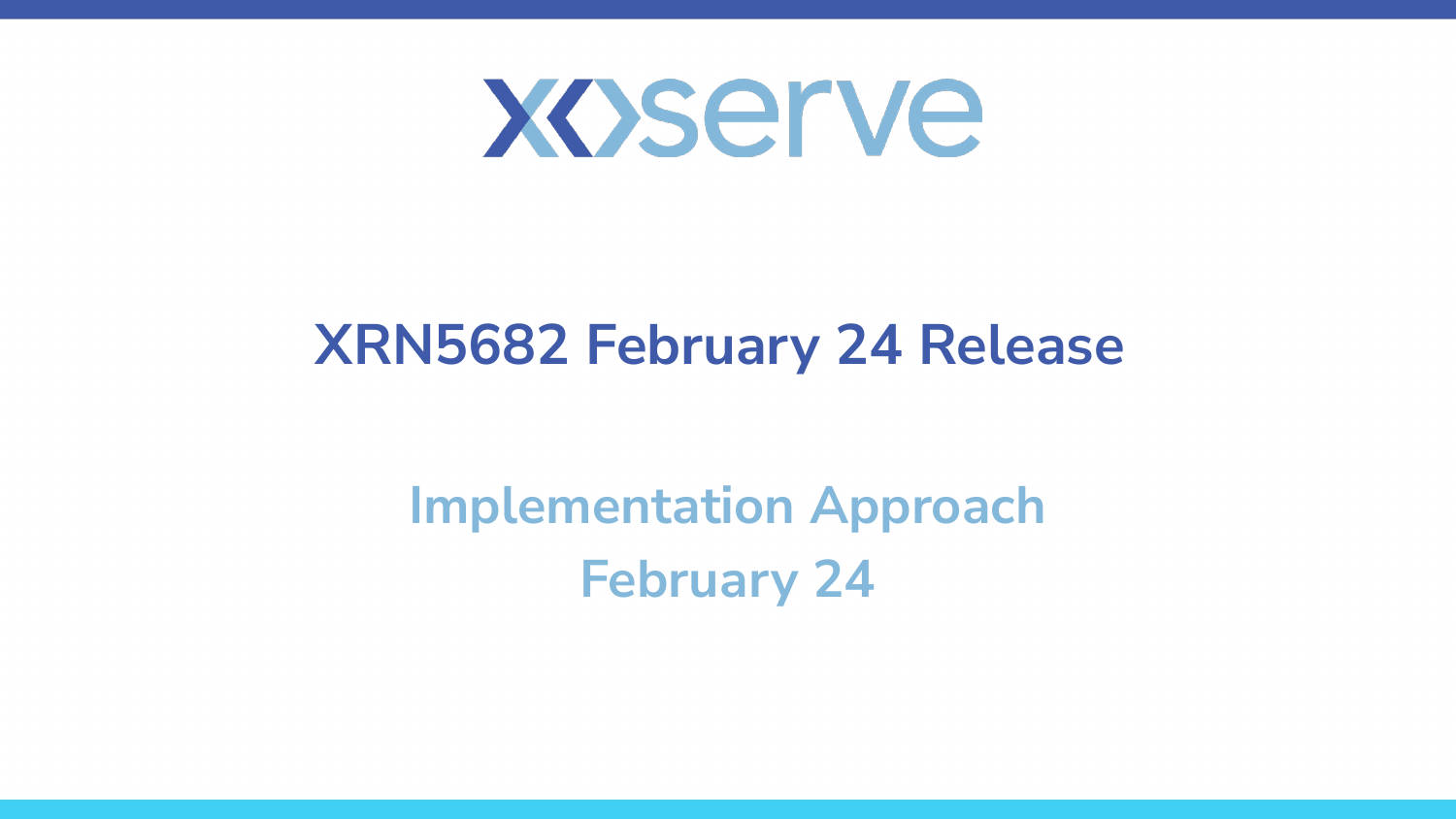

# XRN5682 February 24 Release
Implementation Approach
February 24